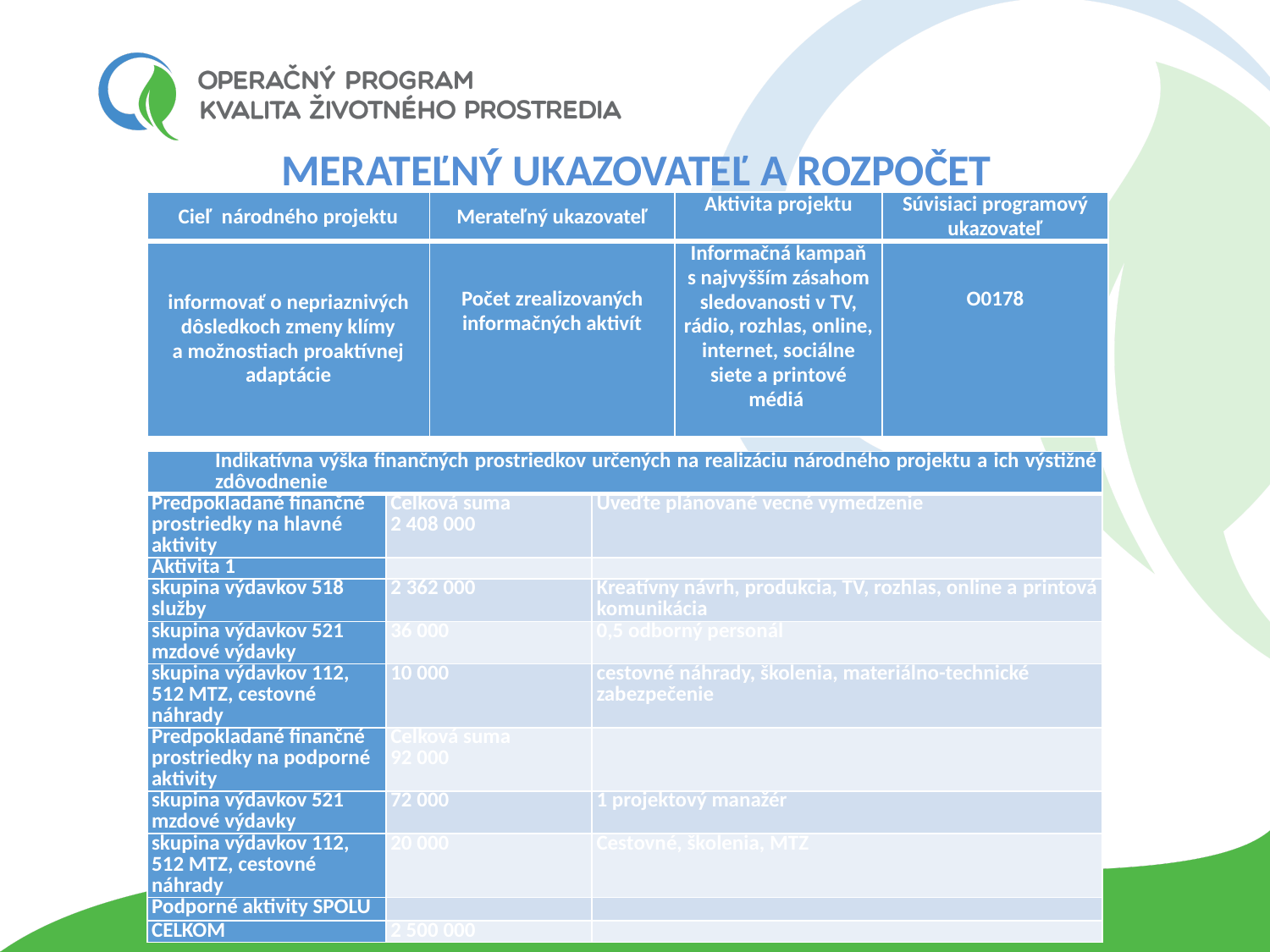

MERATEĽNÝ UKAZOVATEĽ A ROZPOČET
| Cieľ národného projektu | Merateľný ukazovateľ | Aktivita projektu | Súvisiaci programový ukazovateľ |
| --- | --- | --- | --- |
| informovať o nepriaznivých dôsledkoch zmeny klímy a možnostiach proaktívnej adaptácie | Počet zrealizovaných informačných aktivít | Informačná kampaň s najvyšším zásahom sledovanosti v TV, rádio, rozhlas, online, internet, sociálne siete a printové médiá | O0178 |

| Indikatívna výška finančných prostriedkov určených na realizáciu národného projektu a ich výstižné zdôvodnenie |  |  |
| --- | --- | --- |
| Predpokladané finančné prostriedky na hlavné aktivity | Celková suma 2 408 000 | Uveďte plánované vecné vymedzenie |
| Aktivita 1 |  |  |
| skupina výdavkov 518 služby | 2 362 000 | Kreatívny návrh, produkcia, TV, rozhlas, online a printová komunikácia |
| skupina výdavkov 521 mzdové výdavky | 36 000 | 0,5 odborný personál |
| skupina výdavkov 112, 512 MTZ, cestovné náhrady | 10 000 | cestovné náhrady, školenia, materiálno-technické zabezpečenie |
| Predpokladané finančné prostriedky na podporné aktivity | Celková suma 92 000 |  |
| skupina výdavkov 521 mzdové výdavky | 72 000 | 1 projektový manažér |
| skupina výdavkov 112, 512 MTZ, cestovné náhrady | 20 000 | Cestovné, školenia, MTZ |
| Podporné aktivity SPOLU |  |  |
| CELKOM | 2 500 000 |  |